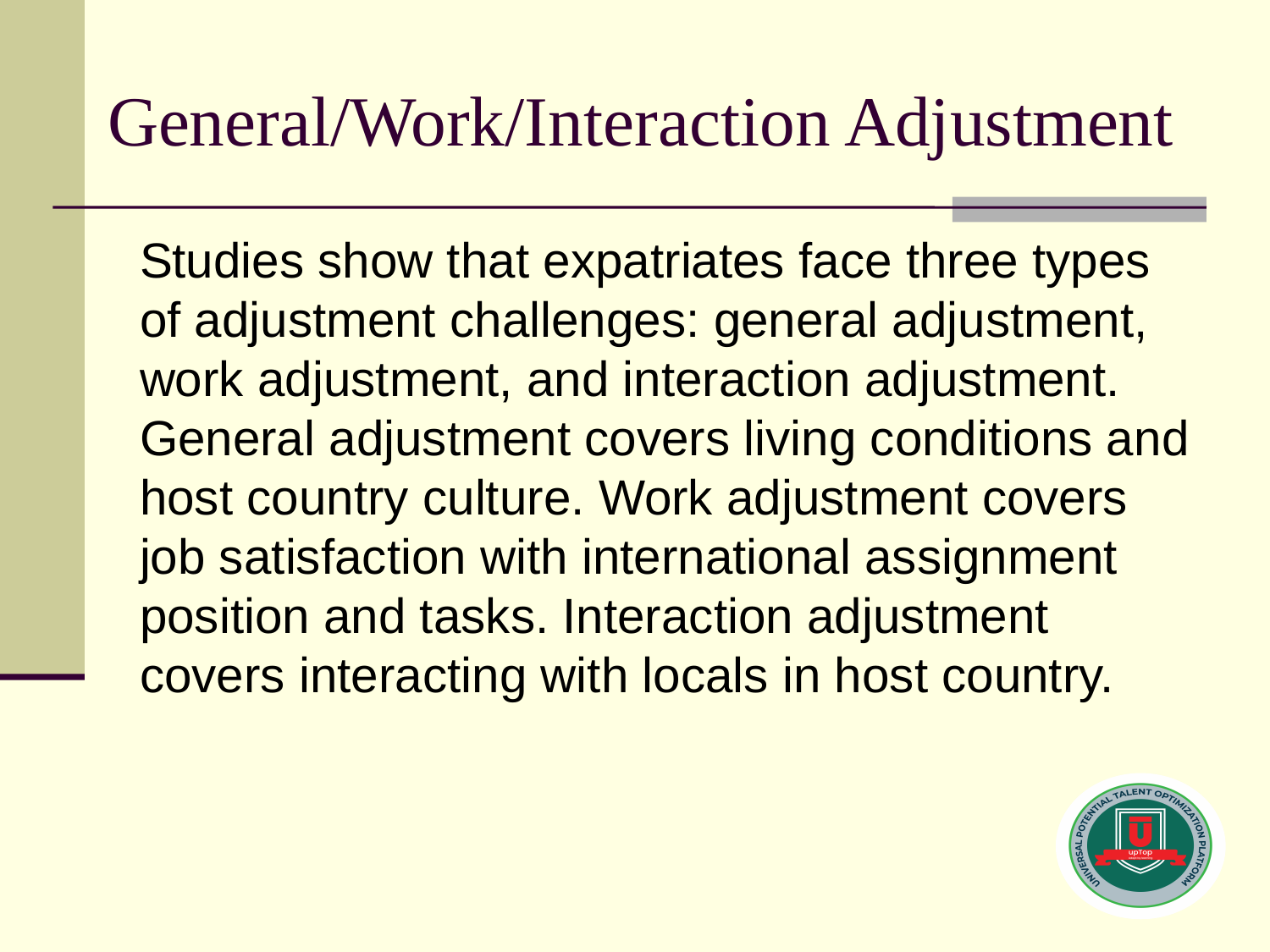

# General/Work/Interaction Adjustment
Studies show that expatriates face three types of adjustment challenges: general adjustment, work adjustment, and interaction adjustment. General adjustment covers living conditions and host country culture. Work adjustment covers job satisfaction with international assignment position and tasks. Interaction adjustment covers interacting with locals in host country.